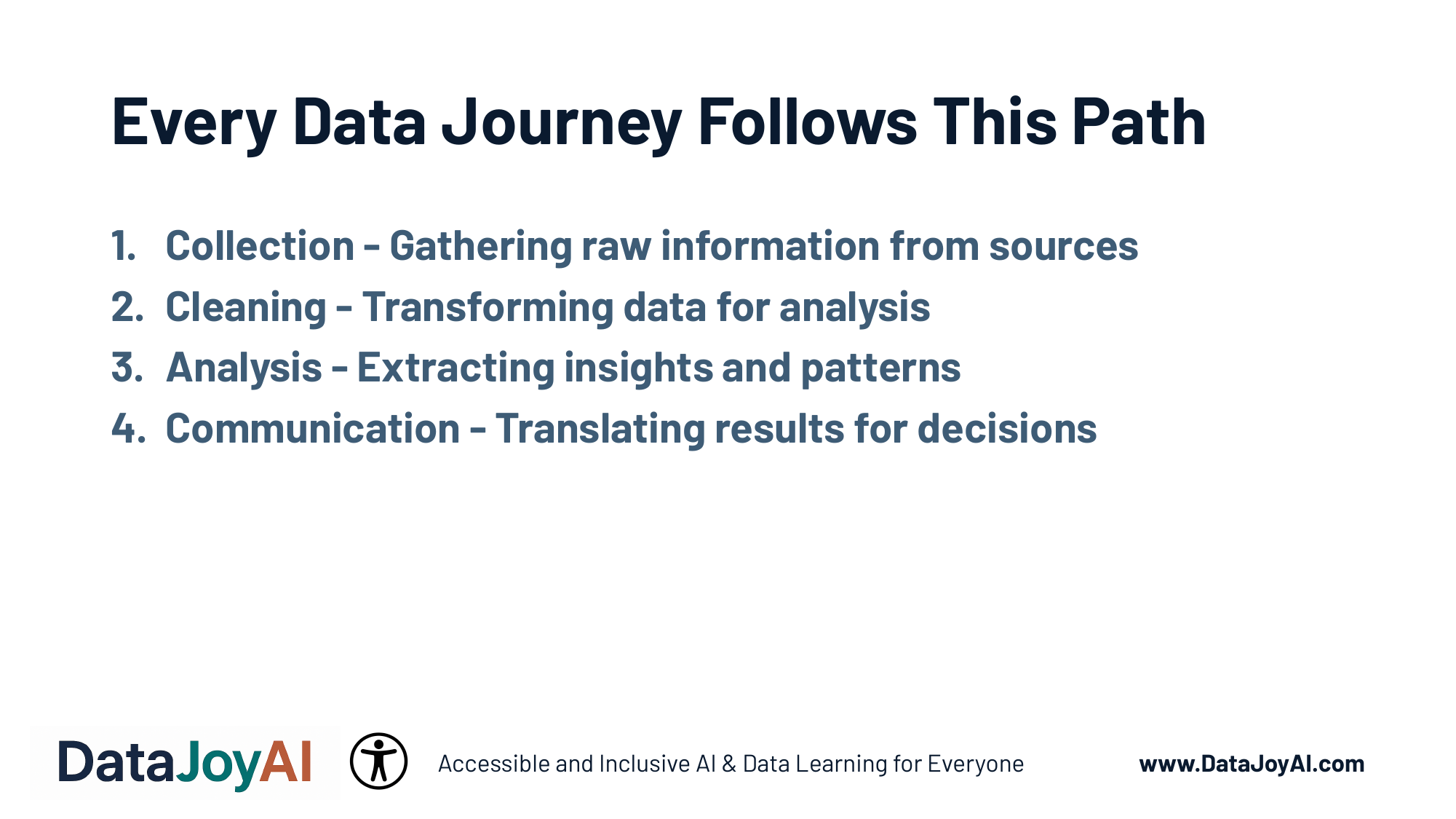

# Every Data Journey Follows This Path
Collection - Gathering raw information from sources
Cleaning - Transforming data for analysis
Analysis - Extracting insights and patterns
Communication - Translating results for decisions